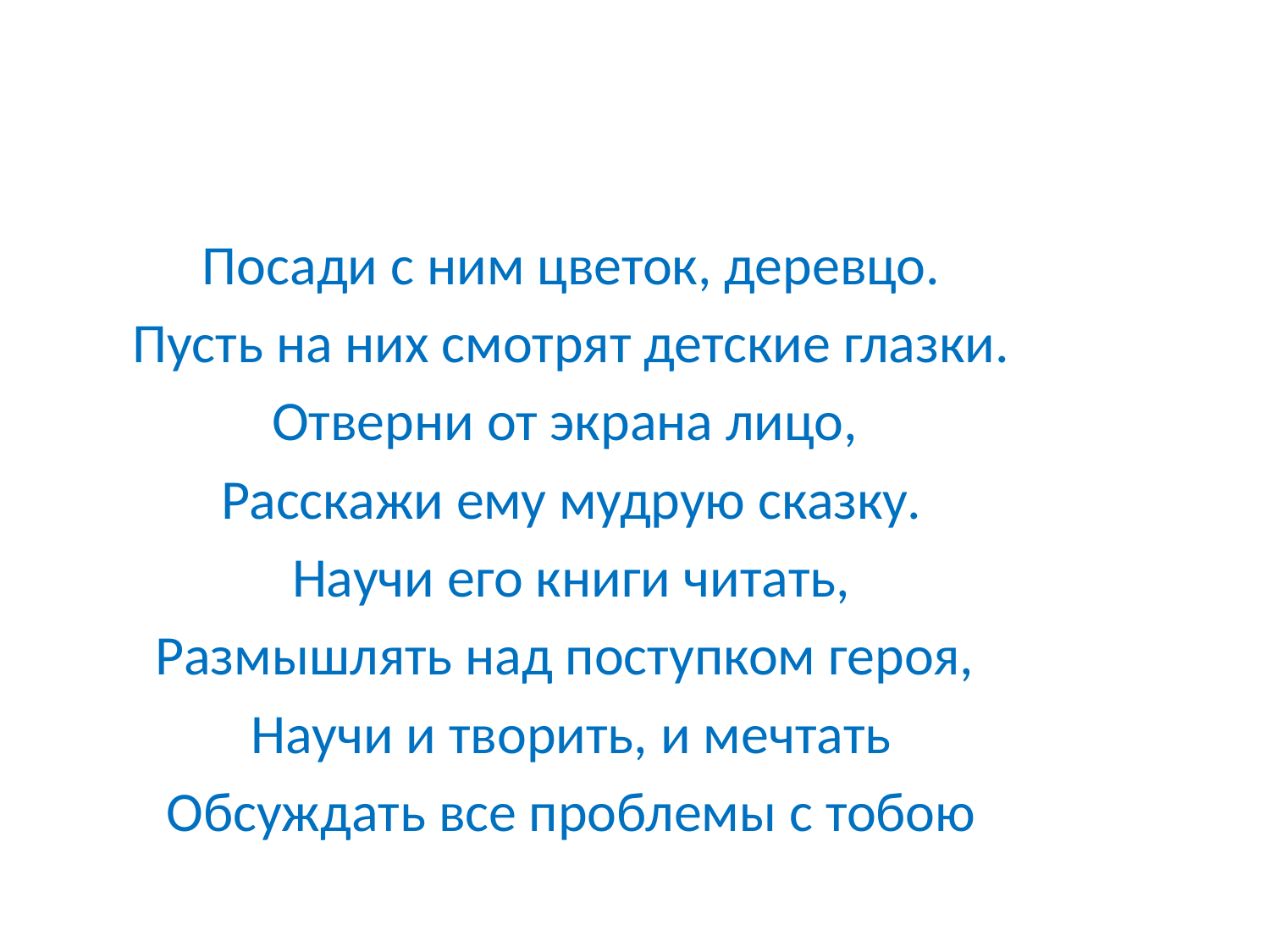

Посади с ним цветок, деревцо.
Пусть на них смотрят детские глазки.
Отверни от экрана лицо,
Расскажи ему мудрую сказку.
Научи его книги читать,
Размышлять над поступком героя,
Научи и творить, и мечтать
Обсуждать все проблемы с тобою